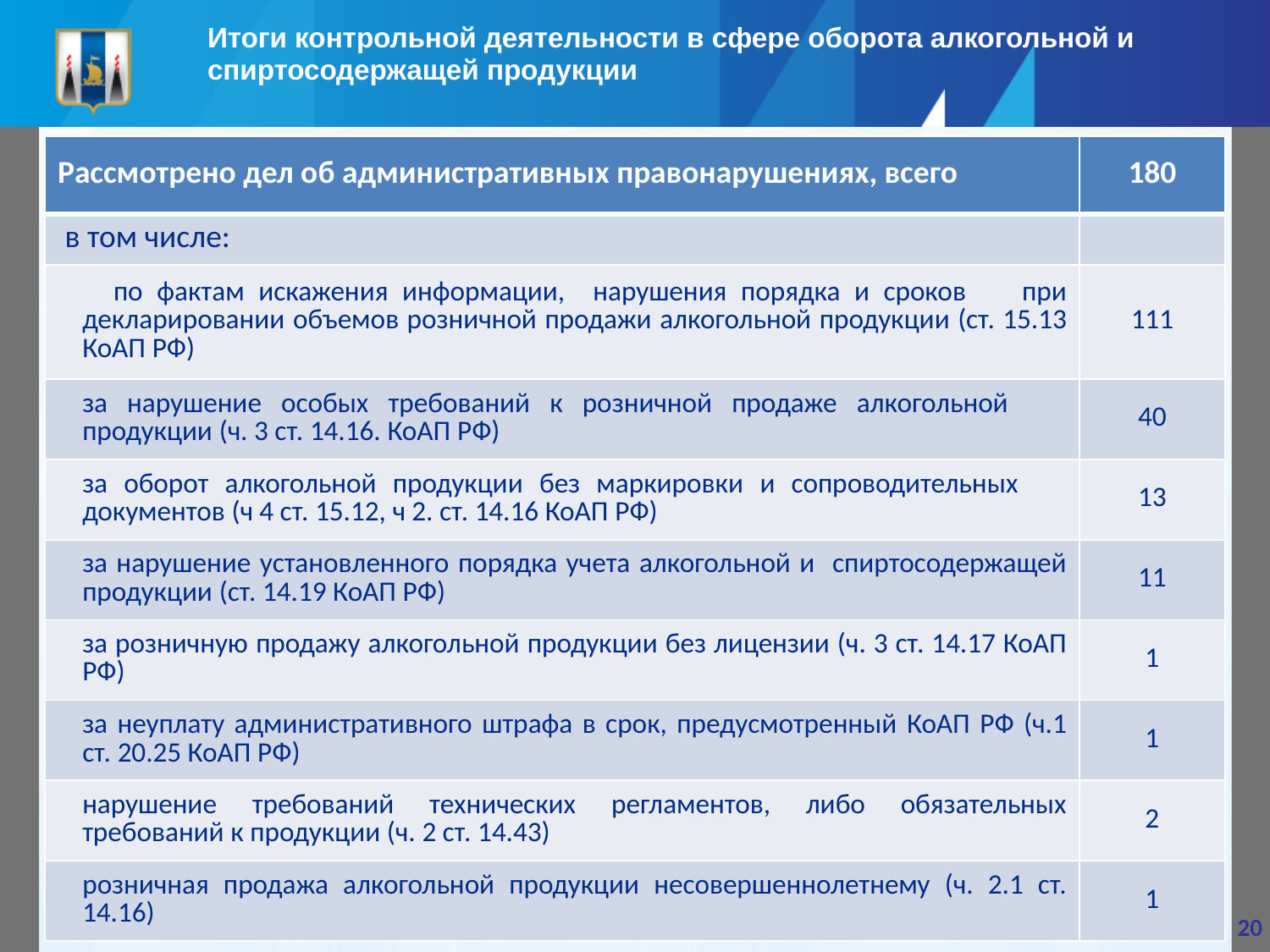

Итоги контрольной деятельности в сфере оборота алкогольной и спиртосодержащей продукции
| Рассмотрено дел об административных правонарушениях, всего | 180 |
| --- | --- |
| в том числе: |  |
| по фактам искажения информации, нарушения порядка и сроков при декларировании объемов розничной продажи алкогольной продукции (ст. 15.13 КоАП РФ) | 111 |
| за нарушение особых требований к розничной продаже алкогольной продукции (ч. 3 ст. 14.16. КоАП РФ) | 40 |
| за оборот алкогольной продукции без маркировки и сопроводительных документов (ч 4 ст. 15.12, ч 2. ст. 14.16 КоАП РФ) | 13 |
| за нарушение установленного порядка учета алкогольной и спиртосодержащей продукции (ст. 14.19 КоАП РФ) | 11 |
| за розничную продажу алкогольной продукции без лицензии (ч. 3 ст. 14.17 КоАП РФ) | 1 |
| за неуплату административного штрафа в срок, предусмотренный КоАП РФ (ч.1 ст. 20.25 КоАП РФ) | 1 |
| нарушение требований технических регламентов, либо обязательных требований к продукции (ч. 2 ст. 14.43) | 2 |
| розничная продажа алкогольной продукции несовершеннолетнему (ч. 2.1 ст. 14.16) | 1 |
20